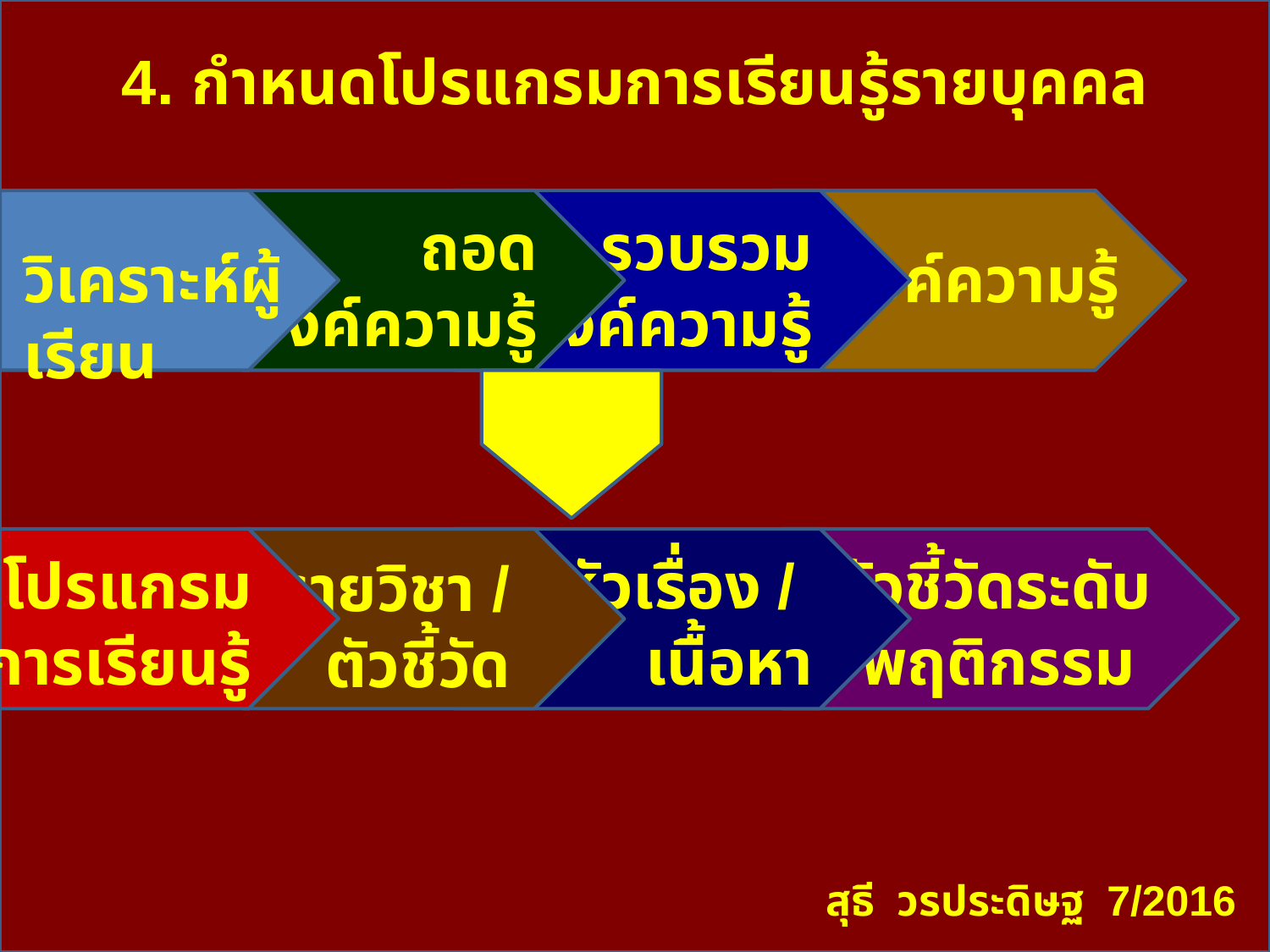

# 4. กำหนดโปรแกรมการเรียนรู้รายบุคคล

ถอด
องค์ความรู้
รวบรวม
องค์ความรู้
วิเคราะห์ผู้เรียน
องค์ความรู้

โปรแกรมการเรียนรู้
หัวเรื่อง /
เนื้อหา
ตัวชี้วัดระดับพฤติกรรม
รายวิชา /
ตัวชี้วัด
สุธี  วรประดิษฐ  7/2016